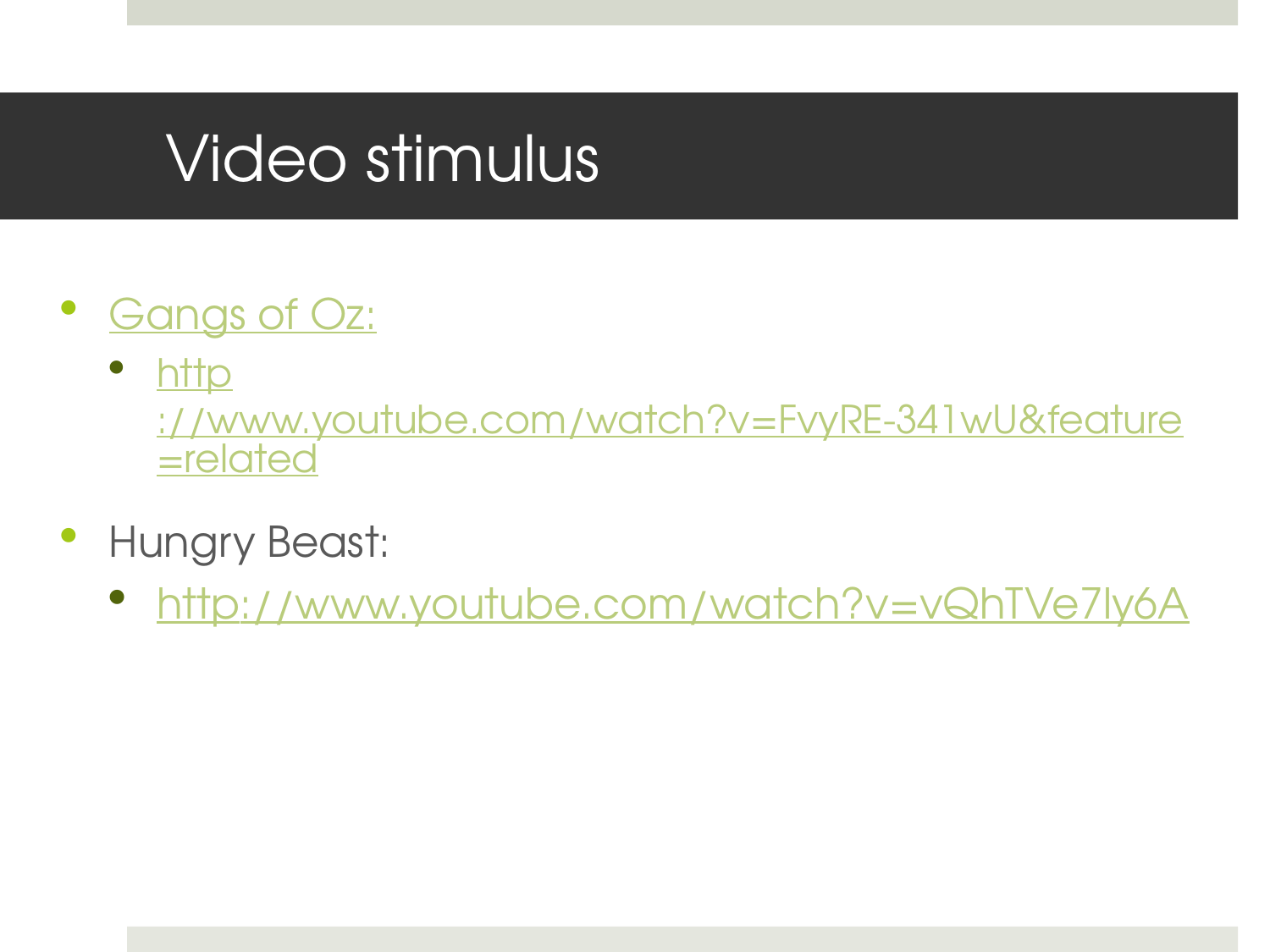

# Video stimulus
Gangs of Oz:
http://www.youtube.com/watch?v=FvyRE-341wU&feature=related
Hungry Beast:
http://www.youtube.com/watch?v=vQhTVe7ly6A